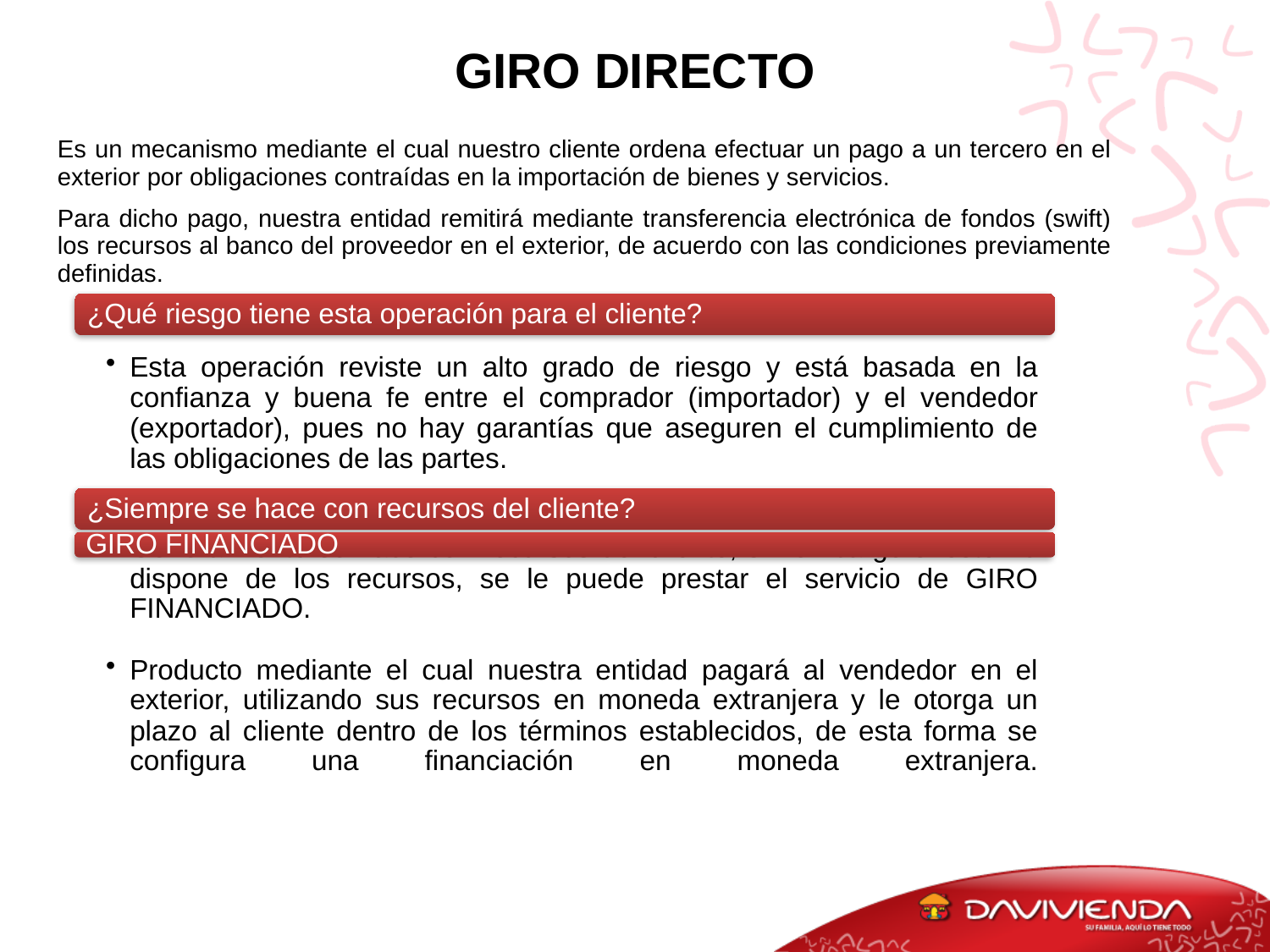

# GIRO DIRECTO
Es un mecanismo mediante el cual nuestro cliente ordena efectuar un pago a un tercero en el exterior por obligaciones contraídas en la importación de bienes y servicios.
Para dicho pago, nuestra entidad remitirá mediante transferencia electrónica de fondos (swift) los recursos al banco del proveedor en el exterior, de acuerdo con las condiciones previamente definidas.

¿Qué riesgo tiene esta operación para el cliente?
Esta operación reviste un alto grado de riesgo y está basada en la confianza y buena fe entre el comprador (importador) y el vendedor (exportador), pues no hay garantías que aseguren el cumplimiento de las obligaciones de las partes.
¿Siempre se hace con recursos del cliente?
Generalmente se hace con recursos del cliente, sin embargo si este no dispone de los recursos, se le puede prestar el servicio de GIRO FINANCIADO.
GIRO FINANCIADO
Producto mediante el cual nuestra entidad pagará al vendedor en el exterior, utilizando sus recursos en moneda extranjera y le otorga un plazo al cliente dentro de los términos establecidos, de esta forma se configura una financiación en moneda extranjera.